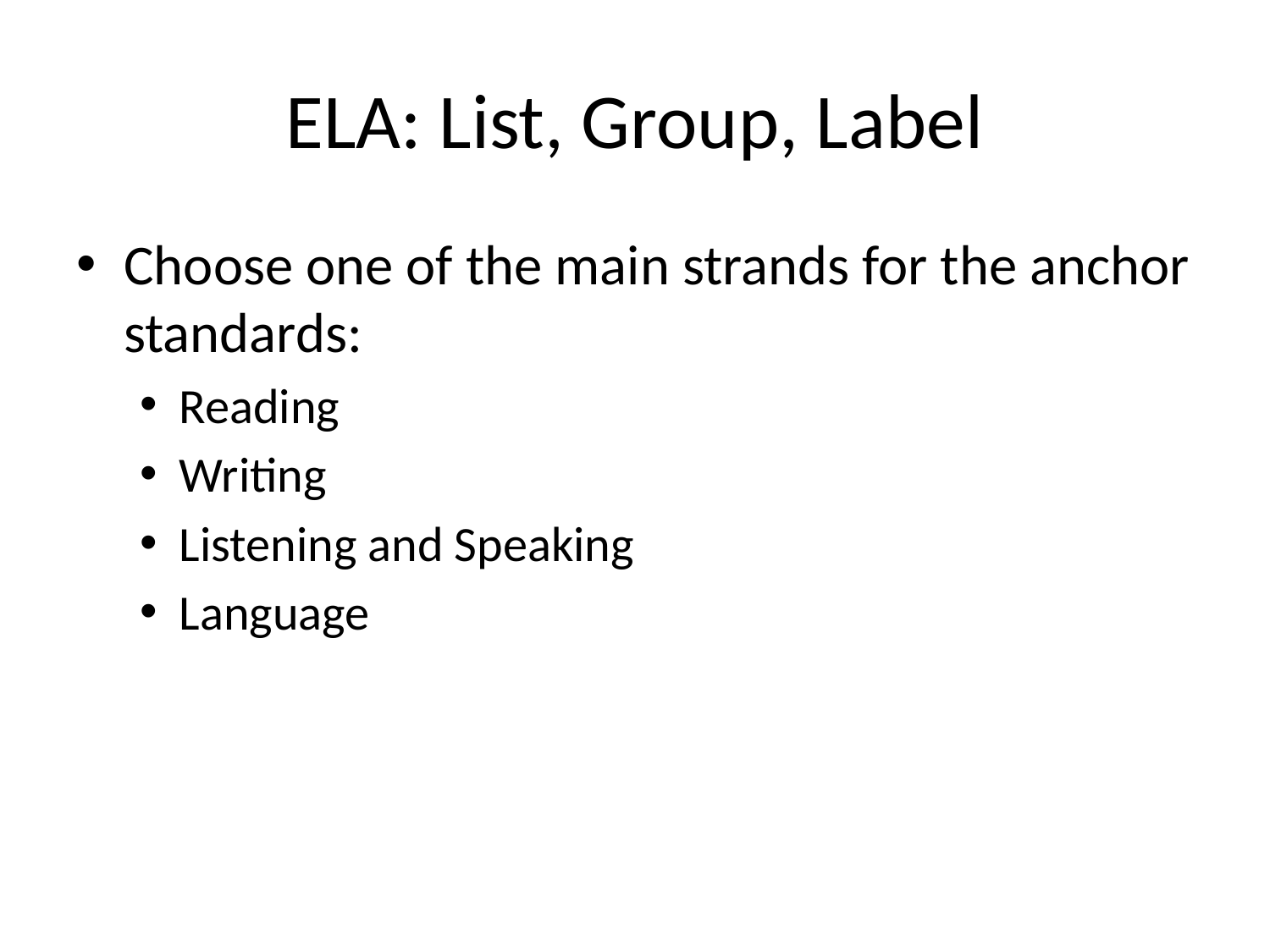

# ELA: List, Group, Label
Choose one of the main strands for the anchor standards:
Reading
Writing
Listening and Speaking
Language